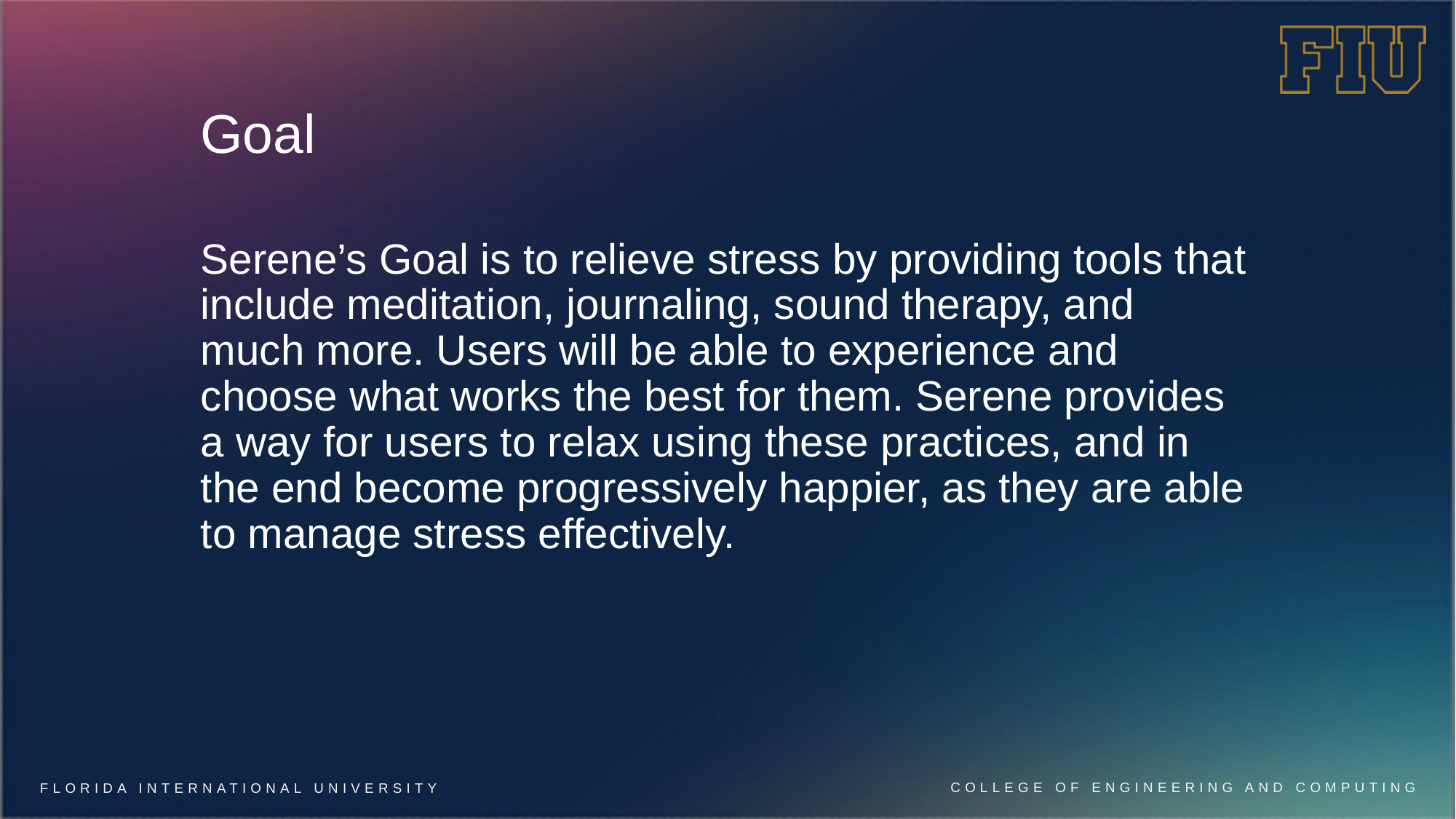

# Goal
Serene’s Goal is to relieve stress by providing tools that include meditation, journaling, sound therapy, and much more. Users will be able to experience and choose what works the best for them. Serene provides a way for users to relax using these practices, and in the end become progressively happier, as they are able to manage stress effectively.